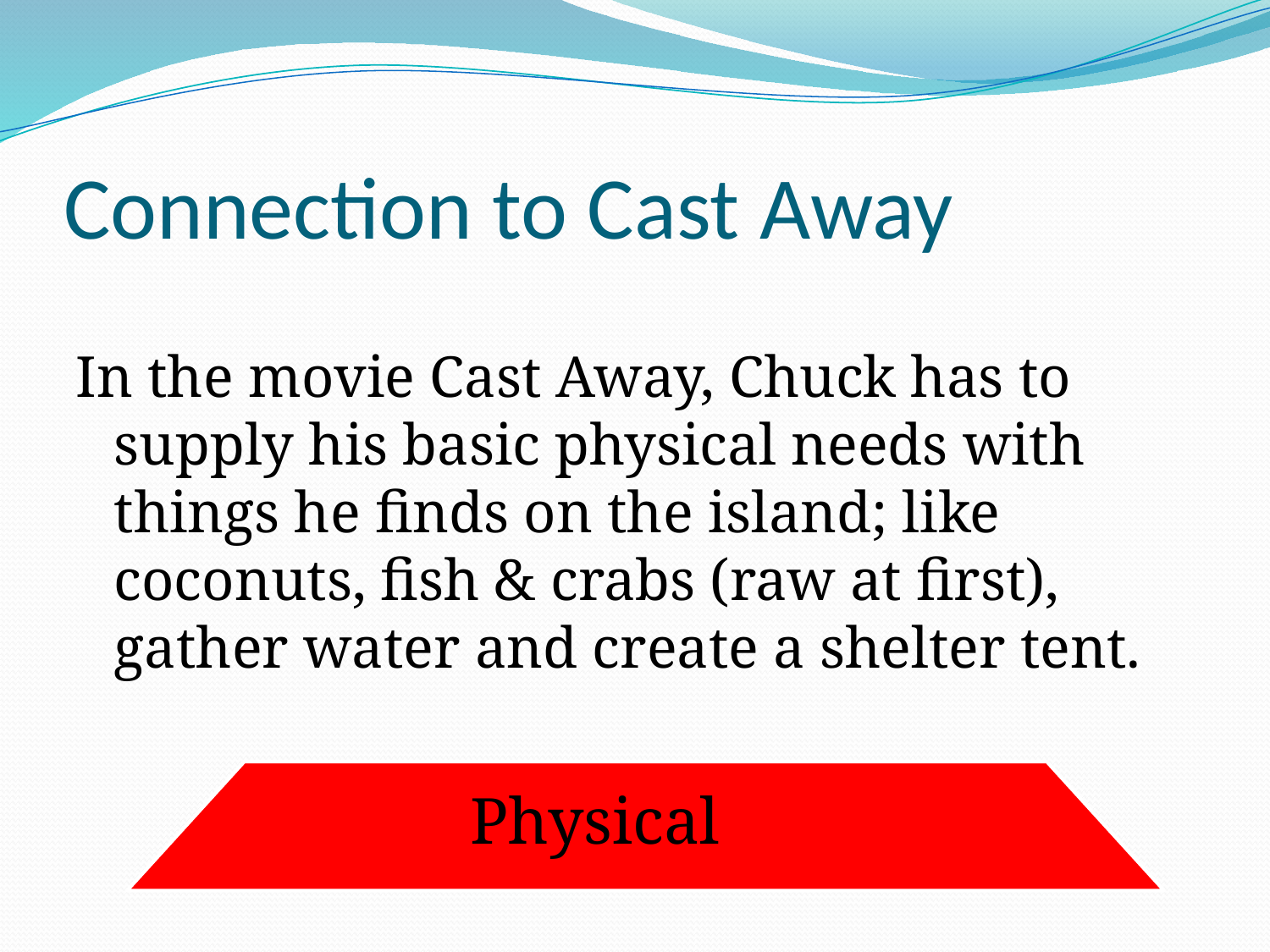

# Connection to Cast Away

In the movie Cast Away, Chuck has to supply his basic physical needs with things he finds on the island; like coconuts, fish & crabs (raw at first), gather water and create a shelter tent.

Physical